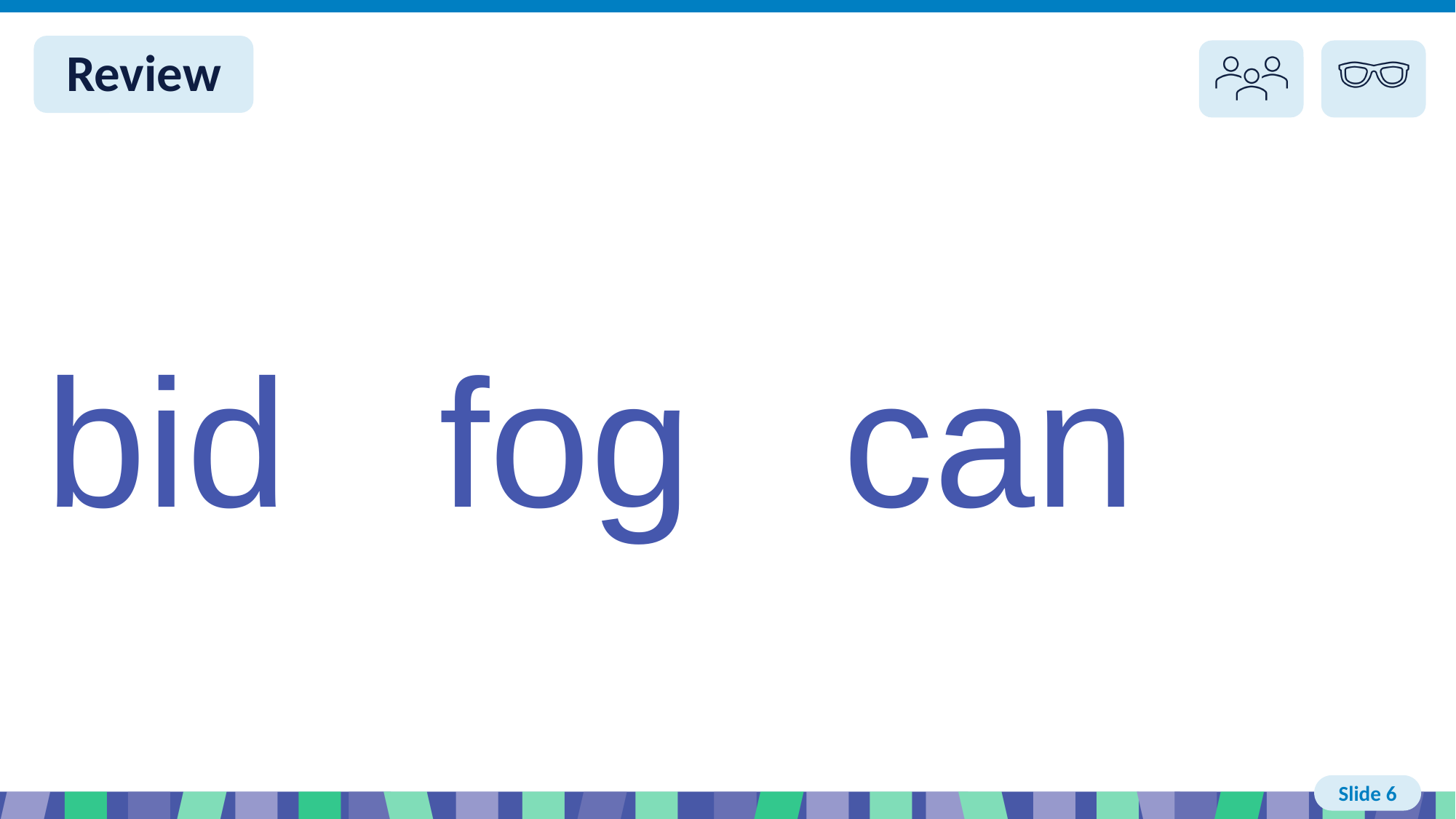

# Slide 6 Review You do
bid   fog   can